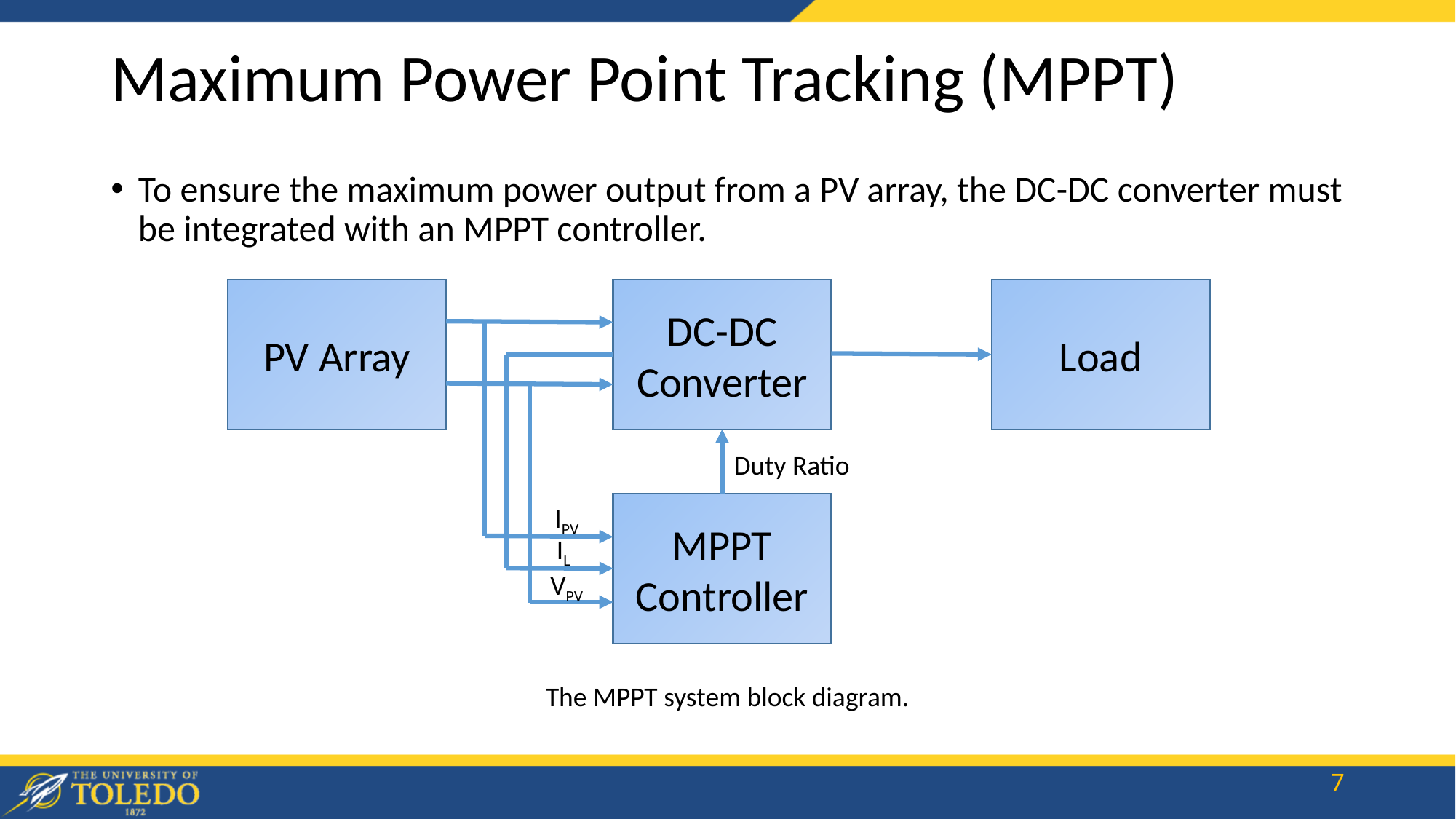

Maximum Power Point Tracking (MPPT)
To ensure the maximum power output from a PV array, the DC-DC converter must be integrated with an MPPT controller.

PV Array
DC-DC Converter
Load
Duty Ratio
MPPT Controller
IPV
IL
VPV
The MPPT system block diagram.
7